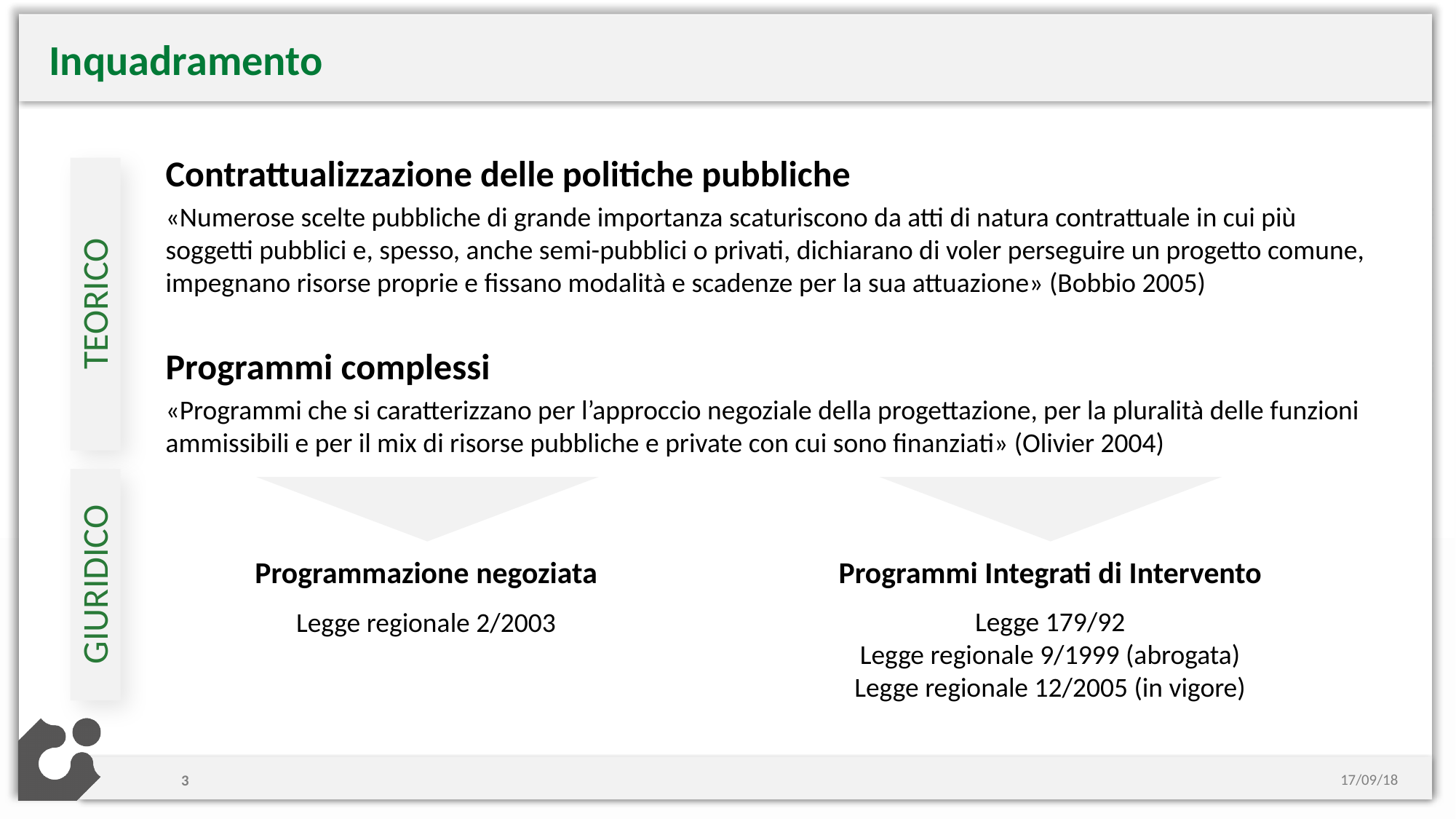

Inquadramento
Contrattualizzazione delle politiche pubbliche
«Numerose scelte pubbliche di grande importanza scaturiscono da atti di natura contrattuale in cui più soggetti pubblici e, spesso, anche semi-pubblici o privati, dichiarano di voler perseguire un progetto comune, impegnano risorse proprie e fissano modalità e scadenze per la sua attuazione» (Bobbio 2005)
Programmi complessi
«Programmi che si caratterizzano per l’approccio negoziale della progettazione, per la pluralità delle funzioni ammissibili e per il mix di risorse pubbliche e private con cui sono finanziati» (Olivier 2004)
TEORICO

Programmi Integrati di Intervento
Legge 179/92
Legge regionale 9/1999 (abrogata)
Legge regionale 12/2005 (in vigore)
Programmazione negoziata
Legge regionale 2/2003
GIURIDICO
17/09/18

3